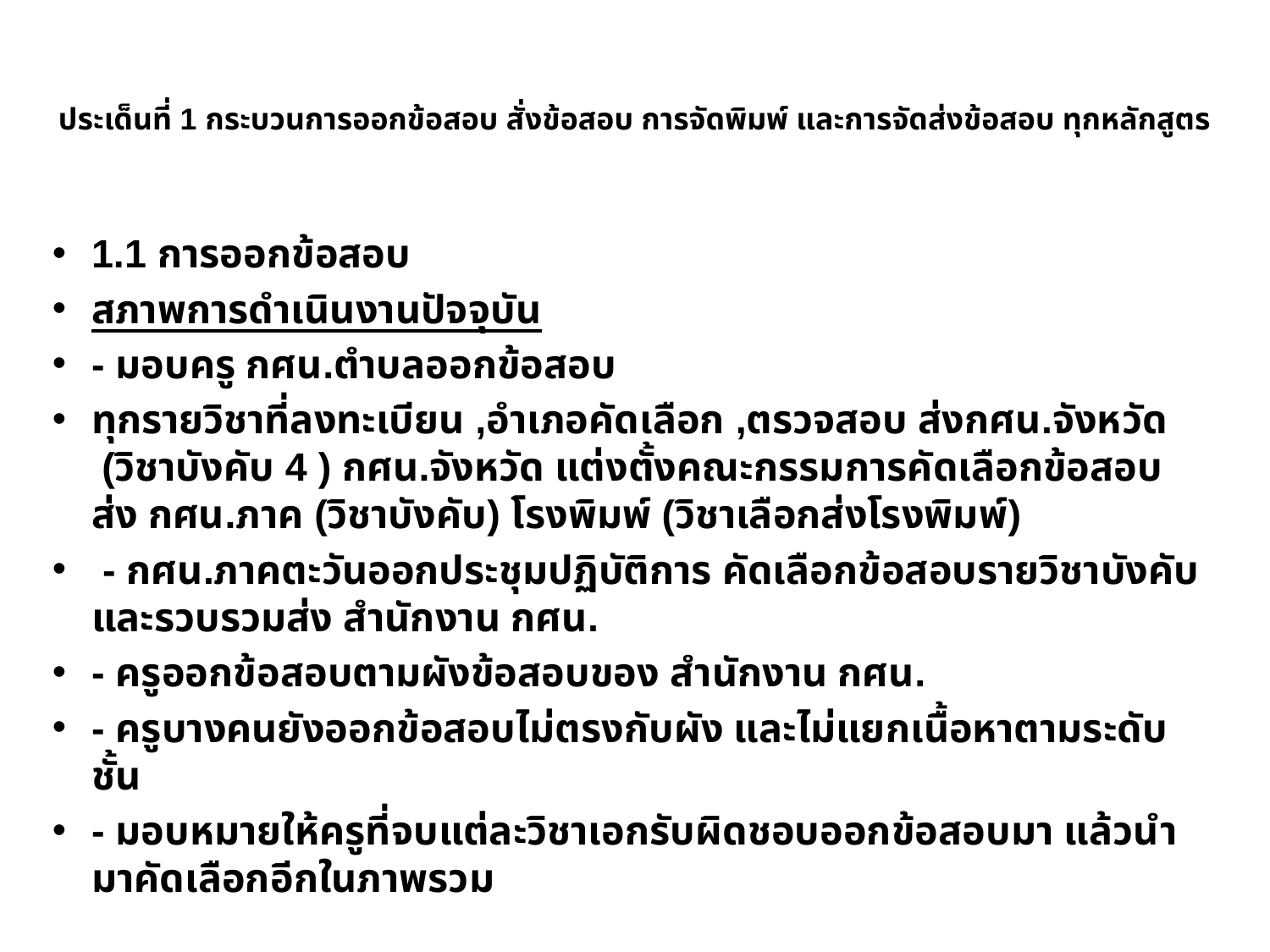

# ประเด็นที่ 1 กระบวนการออกข้อสอบ สั่งข้อสอบ การจัดพิมพ์ และการจัดส่งข้อสอบ ทุกหลักสูตร
1.1 การออกข้อสอบ
สภาพการดำเนินงานปัจจุบัน
- มอบครู กศน.ตำบลออกข้อสอบ
ทุกรายวิชาที่ลงทะเบียน ,อำเภอคัดเลือก ,ตรวจสอบ ส่งกศน.จังหวัด (วิชาบังคับ 4 ) กศน.จังหวัด แต่งตั้งคณะกรรมการคัดเลือกข้อสอบ ส่ง กศน.ภาค (วิชาบังคับ) โรงพิมพ์ (วิชาเลือกส่งโรงพิมพ์)
 - กศน.ภาคตะวันออกประชุมปฏิบัติการ คัดเลือกข้อสอบรายวิชาบังคับ และรวบรวมส่ง สำนักงาน กศน.
- ครูออกข้อสอบตามผังข้อสอบของ สำนักงาน กศน.
- ครูบางคนยังออกข้อสอบไม่ตรงกับผัง และไม่แยกเนื้อหาตามระดับชั้น
- มอบหมายให้ครูที่จบแต่ละวิชาเอกรับผิดชอบออกข้อสอบมา แล้วนำมาคัดเลือกอีกในภาพรวม